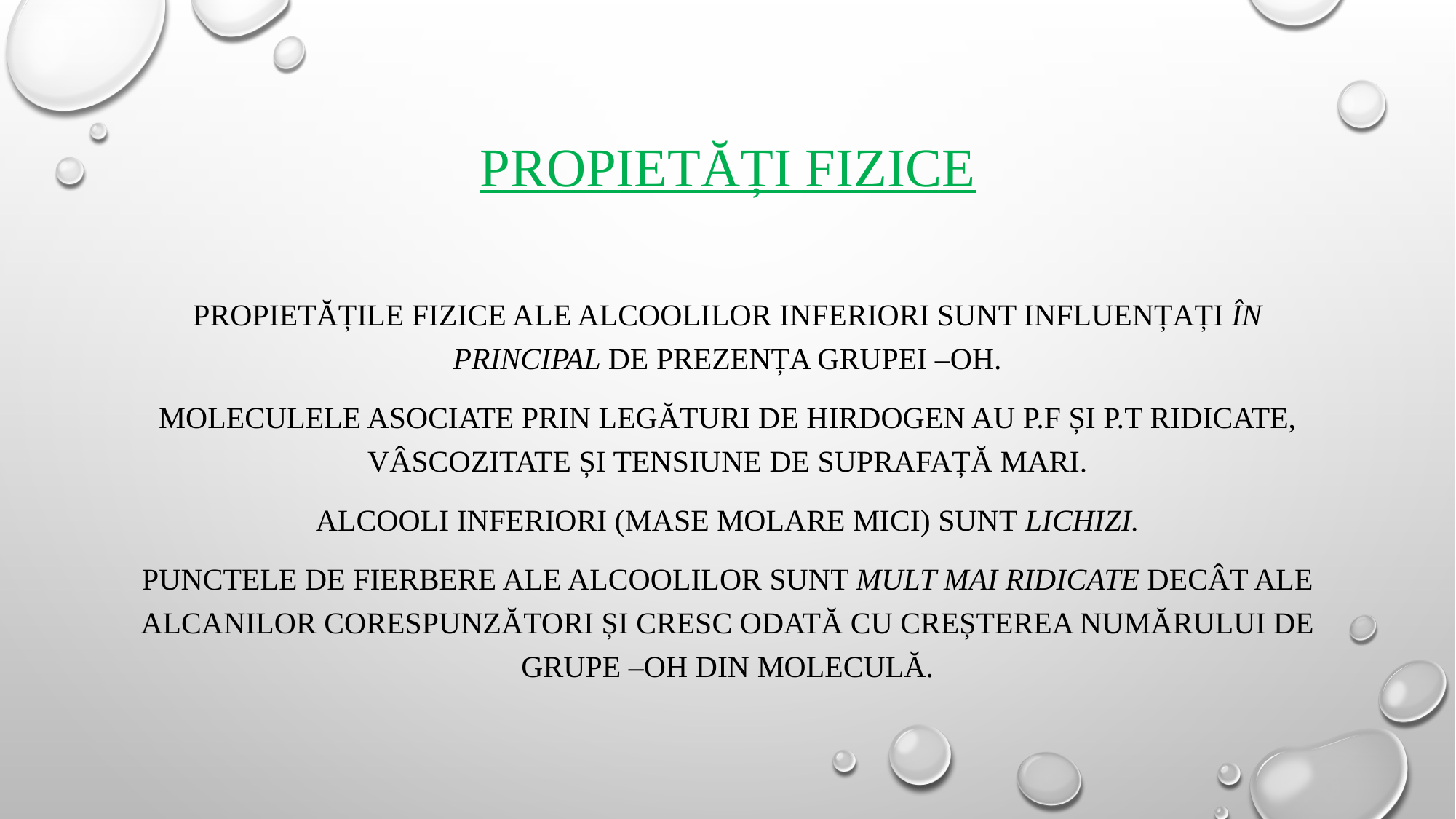

# Propietăți fizice
Propietățile fizice ale alcoolilor inferiori sunt influențați în principal de prezența grupei –OH.
Moleculele asociate prin legături de hirdogen au p.f și P.T ridicate, vâscozitate și tensiune de suprafață mari.
Alcooli inferiori (mase molare mici) sunt lichizi.
Punctele de fierbere ale alcoolilor sunt mult mai ridicate decât ale alcanilor corespunzători și cresc odată cu creșterea numărului de grupe –oh din moleculă.